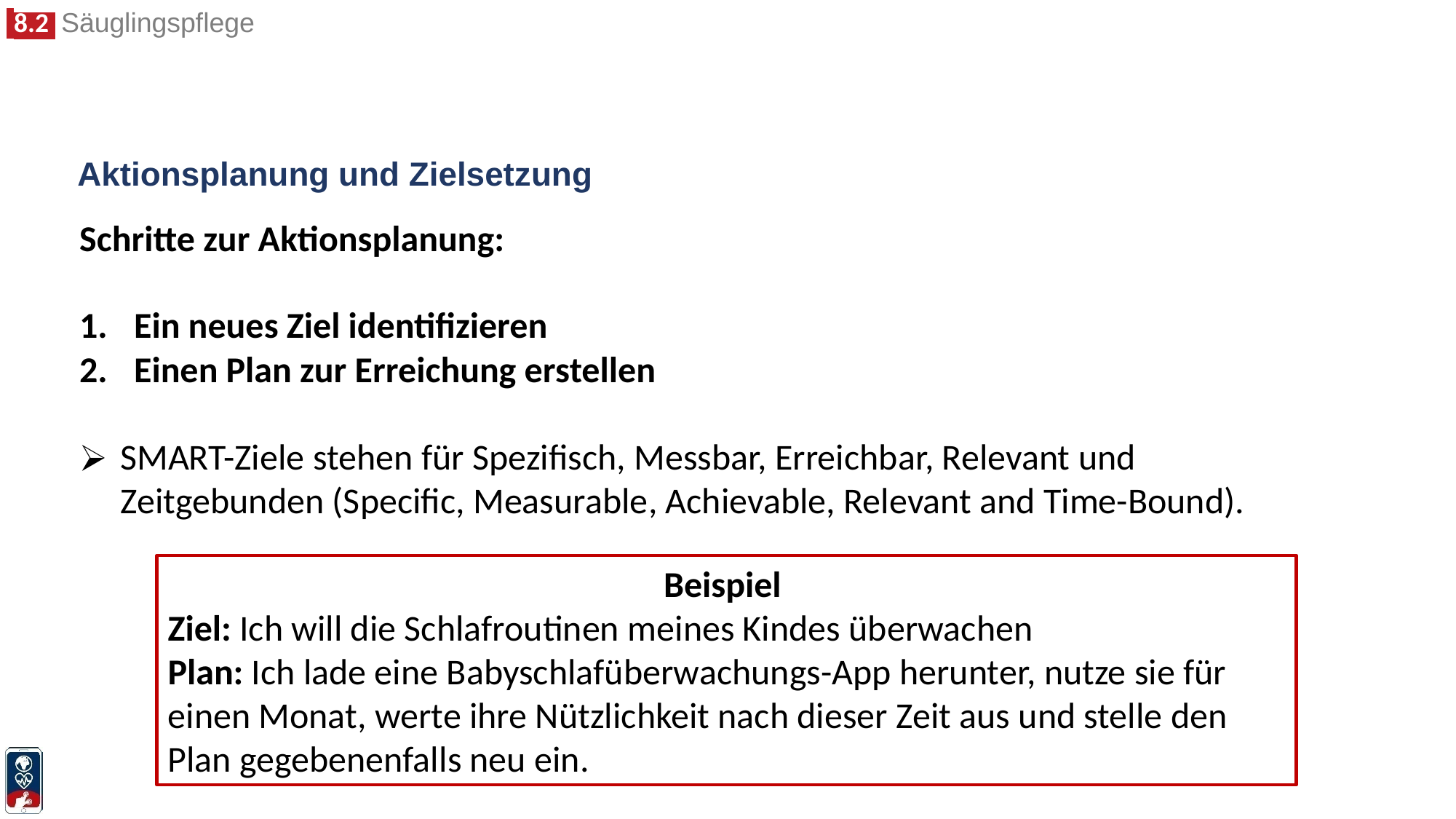

# Aktionsplanung und Zielsetzung
Schritte zur Aktionsplanung:

Ein neues Ziel identifizieren
Einen Plan zur Erreichung erstellen

SMART-Ziele stehen für Spezifisch, Messbar, Erreichbar, Relevant und Zeitgebunden (Specific, Measurable, Achievable, Relevant and Time-Bound).
Beispiel
Ziel: Ich will die Schlafroutinen meines Kindes überwachen
Plan: Ich lade eine Babyschlafüberwachungs-App herunter, nutze sie für einen Monat, werte ihre Nützlichkeit nach dieser Zeit aus und stelle den Plan gegebenenfalls neu ein.